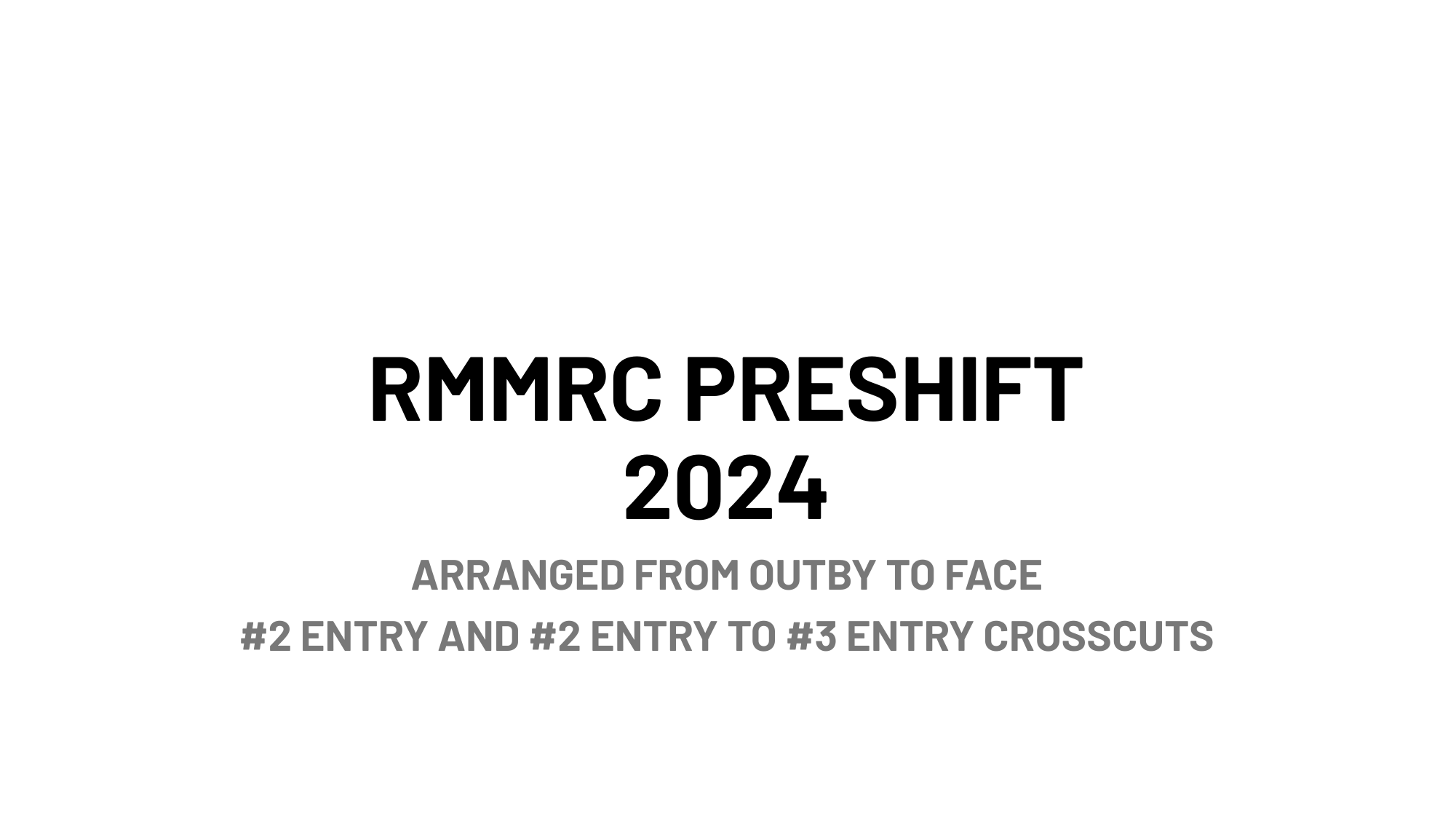

# RMMRC PRESHIFT 2024
ARRANGED FROM OUTBY TO FACE
#2 ENTRY AND #2 ENTRY TO #3 ENTRY CROSSCUTS